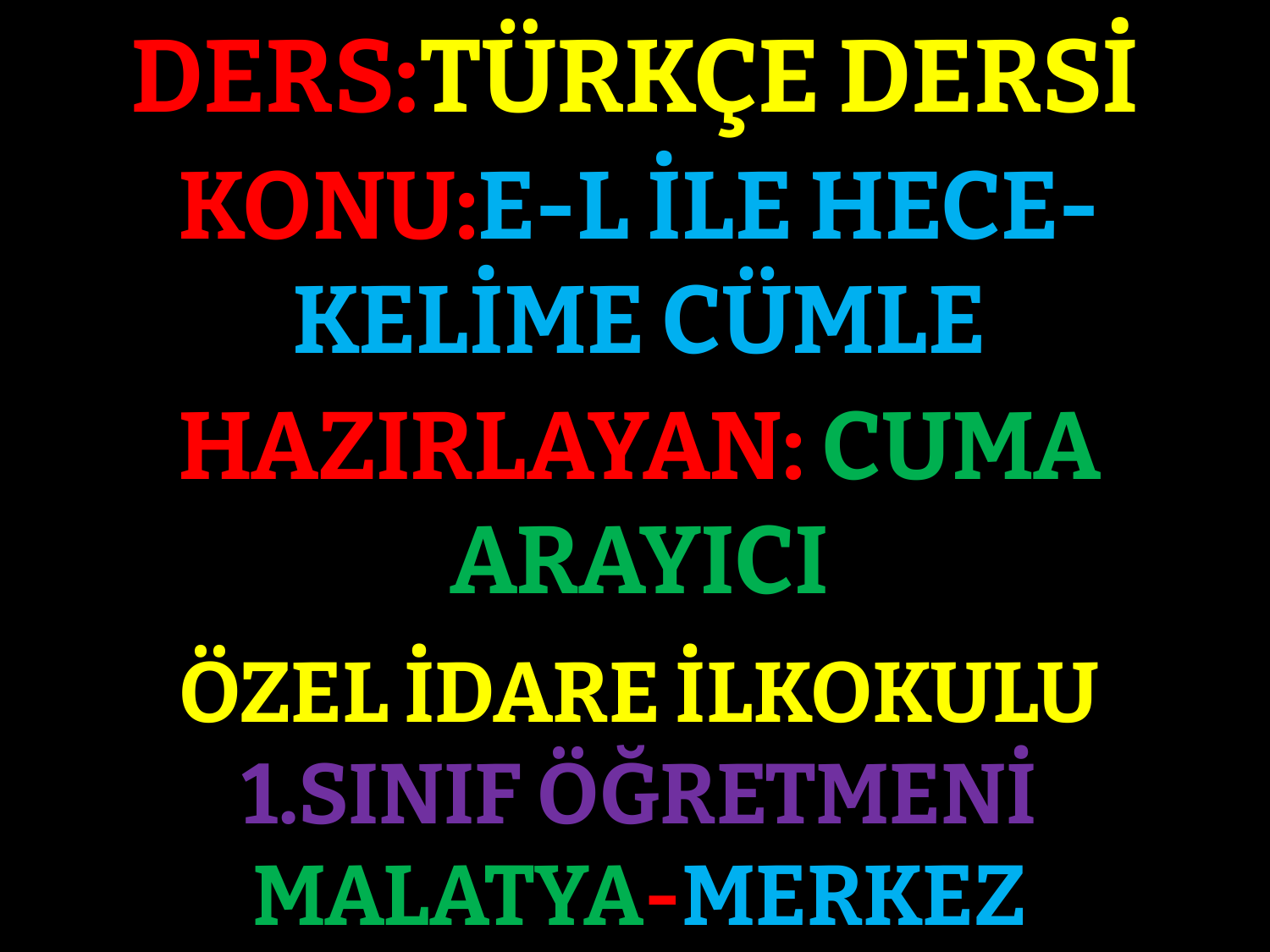

DERS:TÜRKÇE DERSİ
KONU:E-L İLE HECE-KELİME CÜMLE
#
HAZIRLAYAN: CUMA ARAYICI
ÖZEL İDARE İLKOKULU
1.SINIF ÖĞRETMENİ
MALATYA-MERKEZ